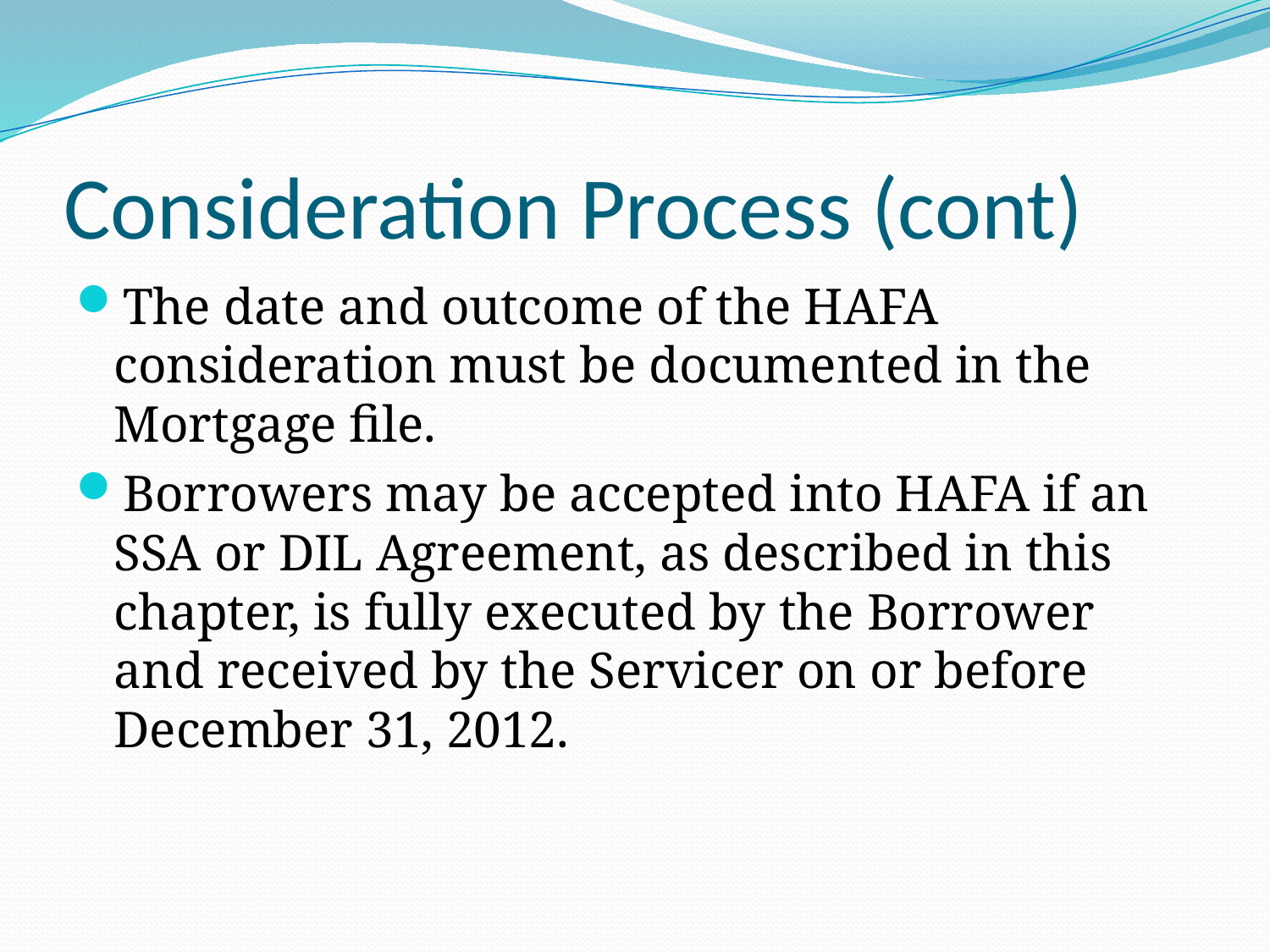

# Consideration Process (cont)
The date and outcome of the HAFA consideration must be documented in the Mortgage file.
Borrowers may be accepted into HAFA if an SSA or DIL Agreement, as described in this chapter, is fully executed by the Borrower and received by the Servicer on or before December 31, 2012.